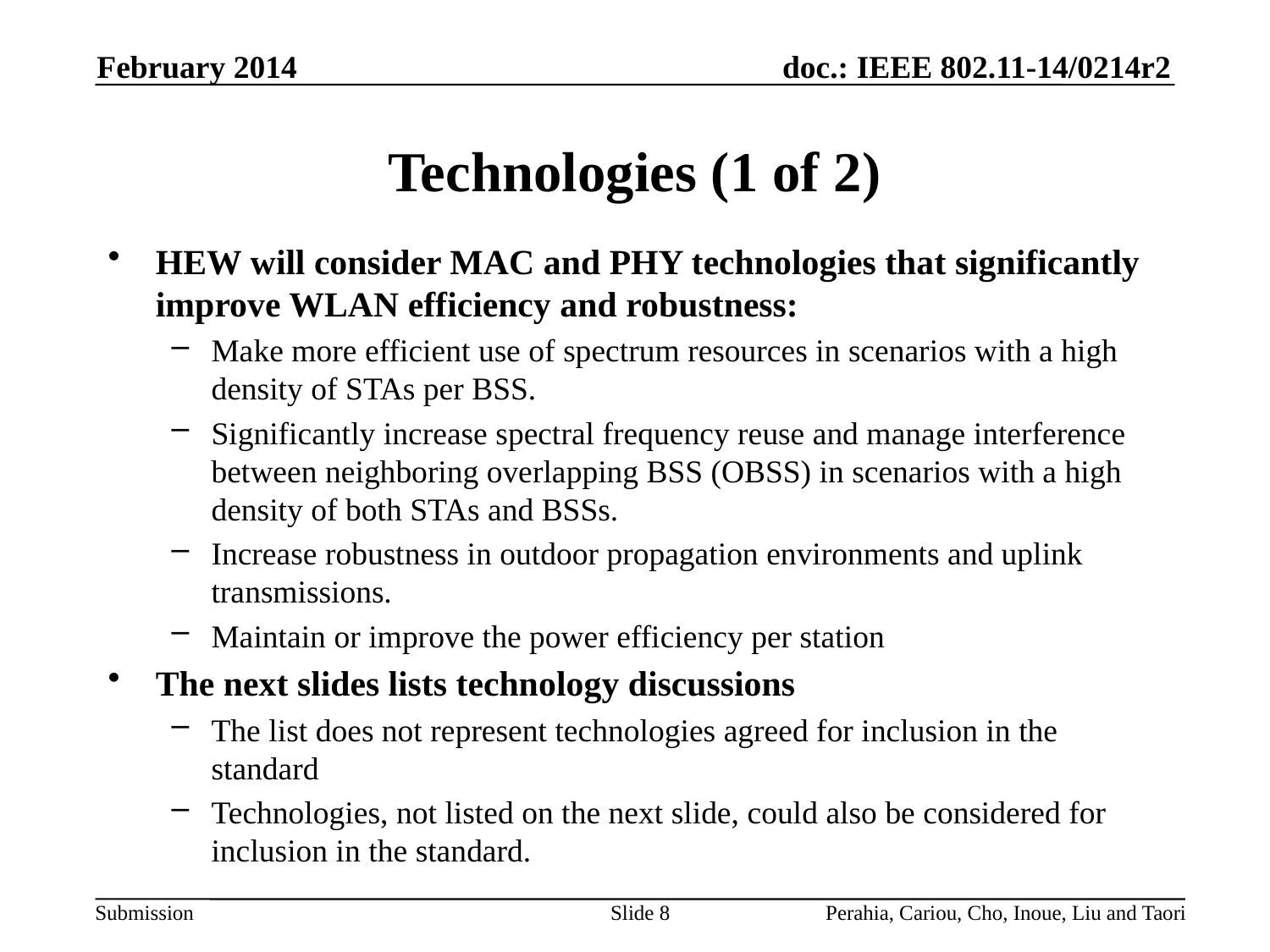

February 2014
# Technologies (1 of 2)
HEW will consider MAC and PHY technologies that significantly improve WLAN efficiency and robustness:
Make more efficient use of spectrum resources in scenarios with a high density of STAs per BSS.
Significantly increase spectral frequency reuse and manage interference between neighboring overlapping BSS (OBSS) in scenarios with a high density of both STAs and BSSs.
Increase robustness in outdoor propagation environments and uplink transmissions.
Maintain or improve the power efficiency per station
The next slides lists technology discussions
The list does not represent technologies agreed for inclusion in the standard
Technologies, not listed on the next slide, could also be considered for inclusion in the standard.

Slide 8
Perahia, Cariou, Cho, Inoue, Liu and Taori